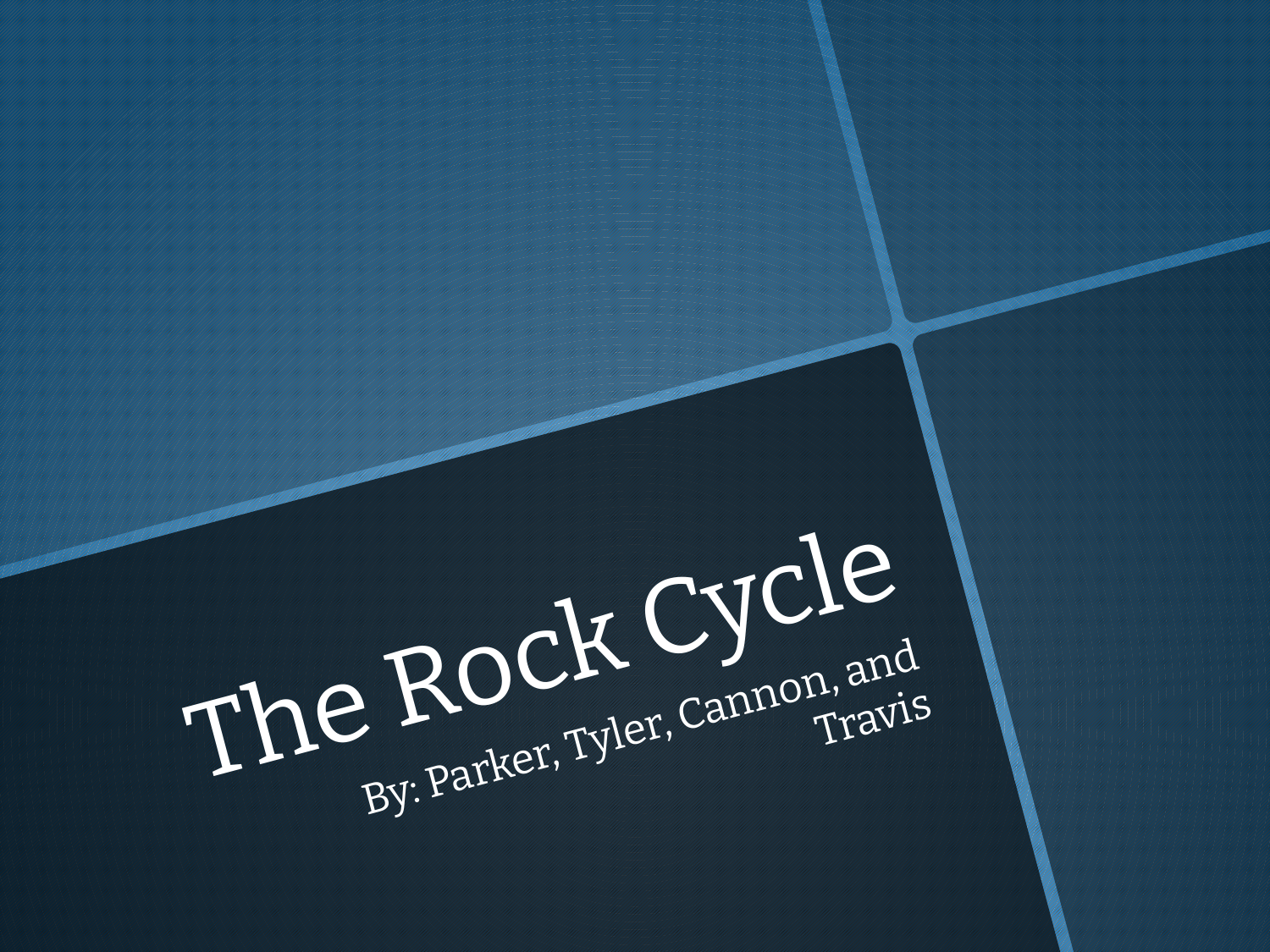

# The Rock Cycle
By: Parker, Tyler, Cannon, and Travis